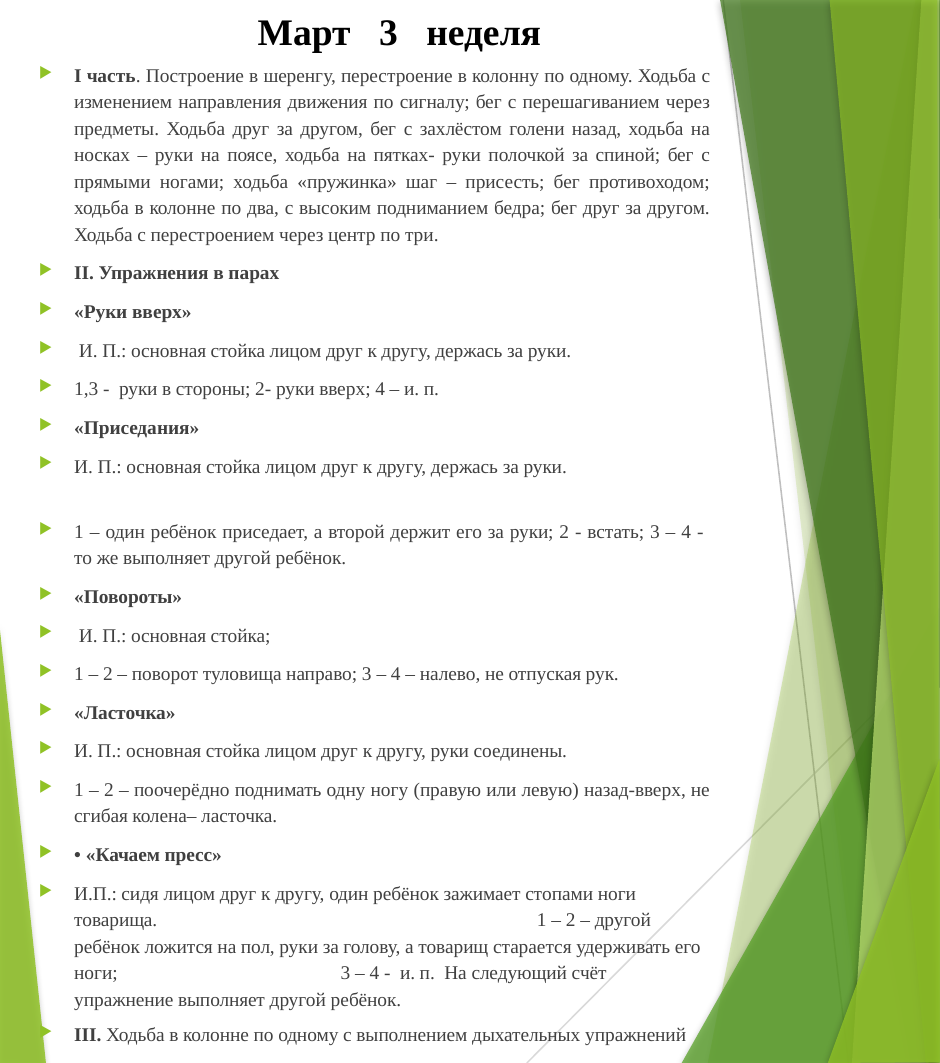

# Март   3   неделя
I часть. Построение в шеренгу, перестроение в колонну по одному. Ходьба с изменением направления движения по сигналу; бег с перешагиванием через предметы. Ходьба друг за другом, бег с захлёстом голени назад, ходьба на носках – руки на поясе, ходьба на пятках- руки полочкой за спиной; бег с прямыми ногами; ходьба «пружинка» шаг – присесть; бег противоходом; ходьба в колонне по два, с высоким подниманием бедра; бег друг за другом. Ходьба с перестроением через центр по три.
II. Упражнения в парах
«Руки вверх»
 И. П.: основная стойка лицом друг к другу, держась за руки.
1,3 -  руки в стороны; 2- руки вверх; 4 – и. п.
«Приседания»
И. П.: основная стойка лицом друг к другу, держась за руки.
1 – один ребёнок приседает, а второй держит его за руки; 2 - встать; 3 – 4 -  то же выполняет другой ребёнок.
«Повороты»
 И. П.: основная стойка;
1 – 2 – поворот туловища направо; 3 – 4 – налево, не отпуская рук.
«Ласточка»
И. П.: основная стойка лицом друг к другу, руки соединены.
1 – 2 – поочерёдно поднимать одну ногу (правую или левую) назад-вверх, не сгибая колена– ласточка.
• «Качаем пресс»
И.П.: сидя лицом друг к другу, один ребёнок зажимает стопами ноги товарища.                                                                                1 – 2 – другой ребёнок ложится на пол, руки за голову, а товарищ старается удерживать его ноги;                                               3 – 4 -  и. п.  На следующий счёт упражнение выполняет другой ребёнок.
III. Ходьба в колонне по одному с выполнением дыхательных упражнений